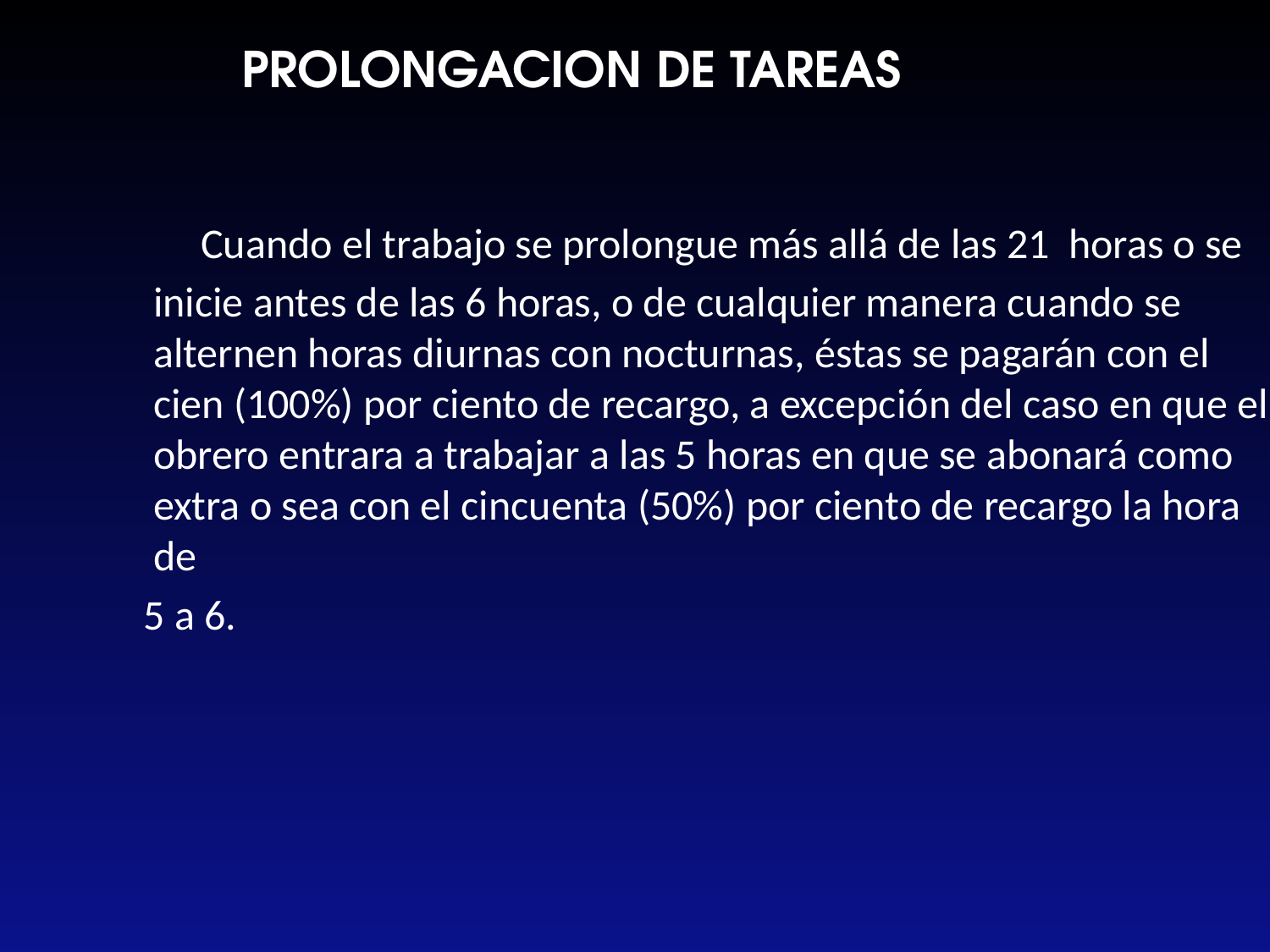

PROLONGACION DE TAREAS
     Cuando el trabajo se prolongue más allá de las 21  horas o se inicie antes de las 6 horas, o de cualquier manera cuando se alternen horas diurnas con nocturnas, éstas se pagarán con el cien (100%) por ciento de recargo, a excepción del caso en que el obrero entrara a trabajar a las 5 horas en que se abonará como extra o sea con el cincuenta (50%) por ciento de recargo la hora de
    5 a 6.